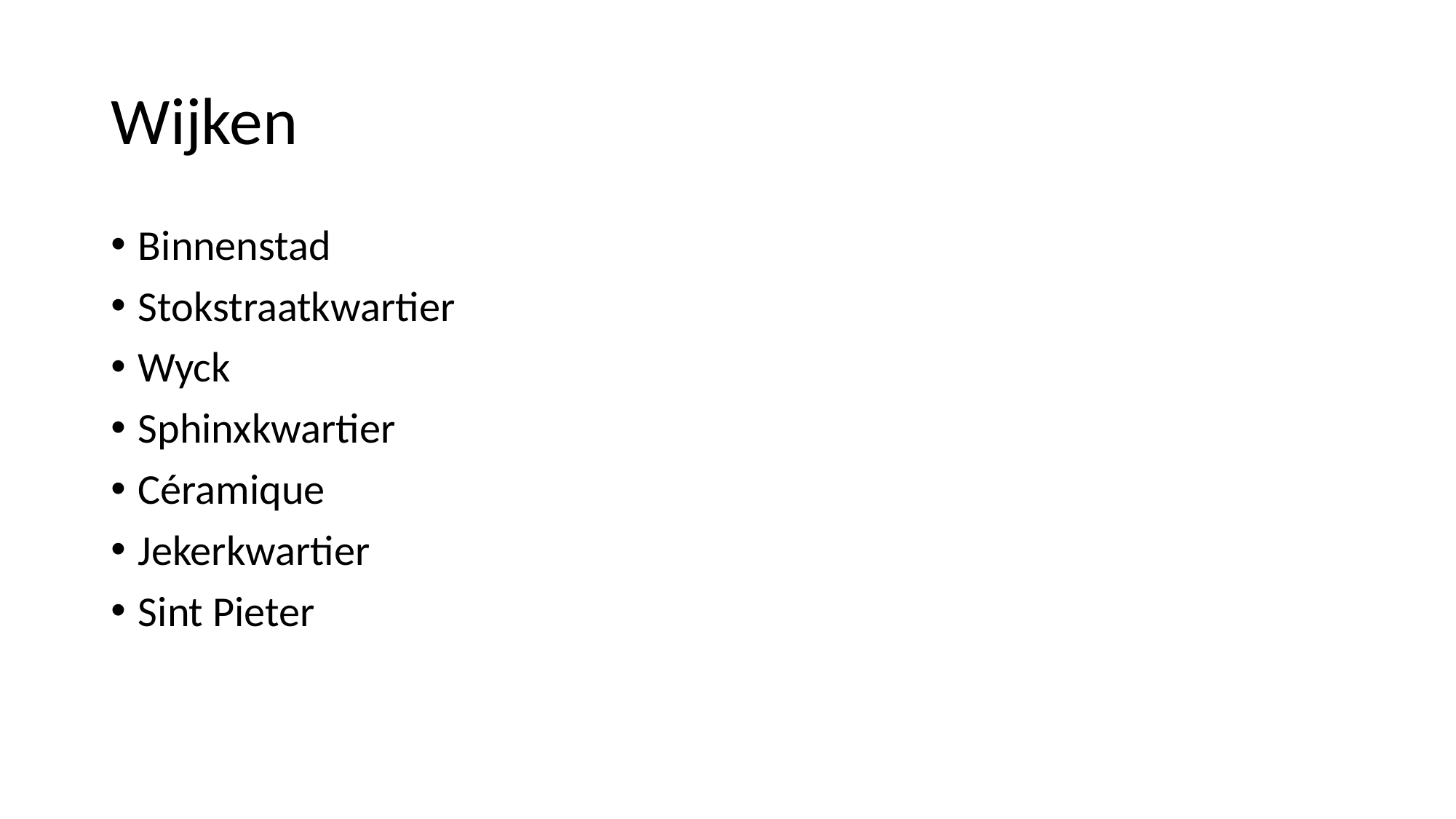

# Wijken
Binnenstad
Stokstraatkwartier
Wyck
Sphinxkwartier
Céramique
Jekerkwartier
Sint Pieter